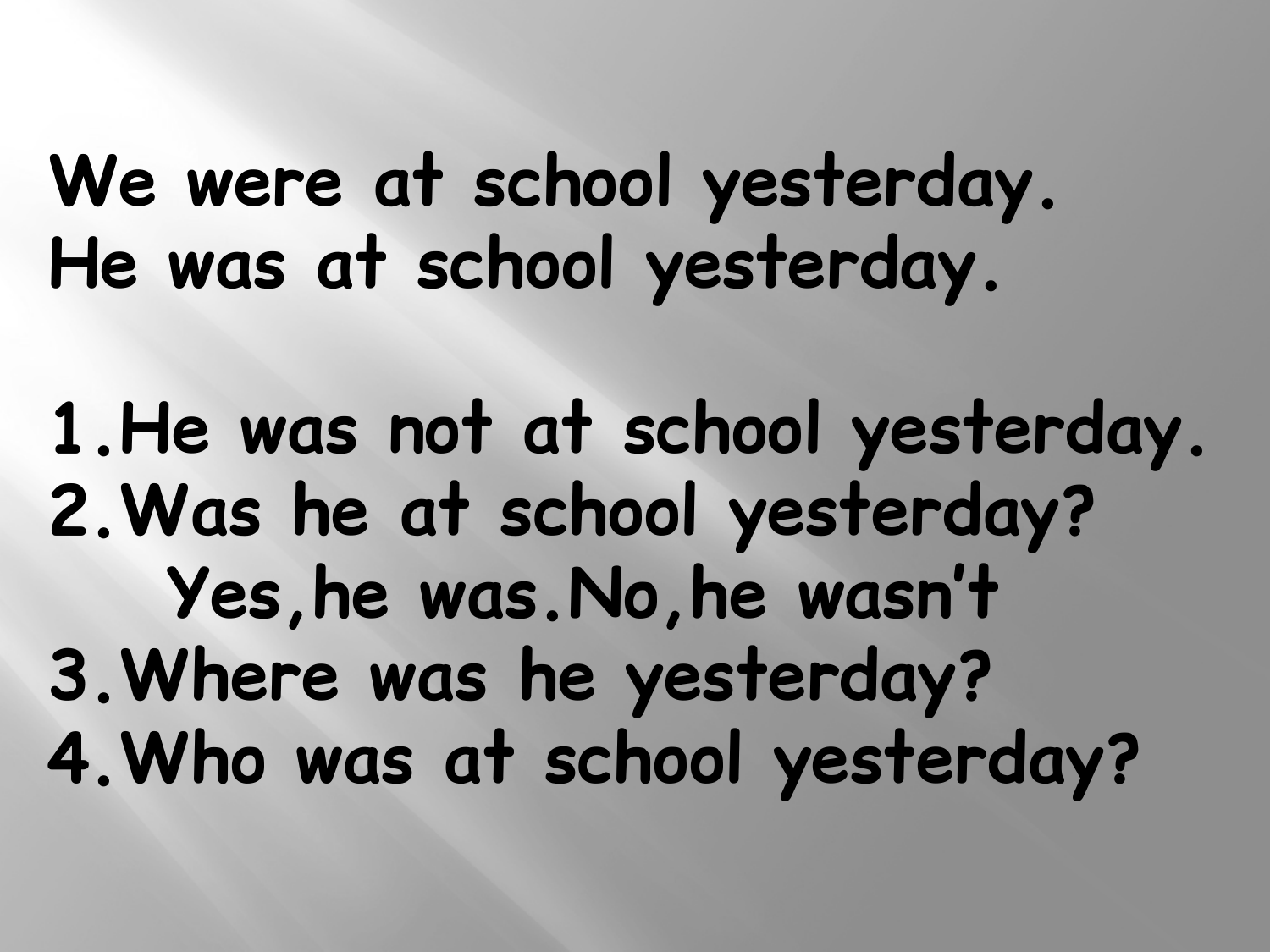

# We were at school yesterday. He was at school yesterday. 1.He was not at school yesterday. 2.Was he at school yesterday? Yes,he was.No,he wasn’t 3.Where was he yesterday? 4.Who was at school yesterday?